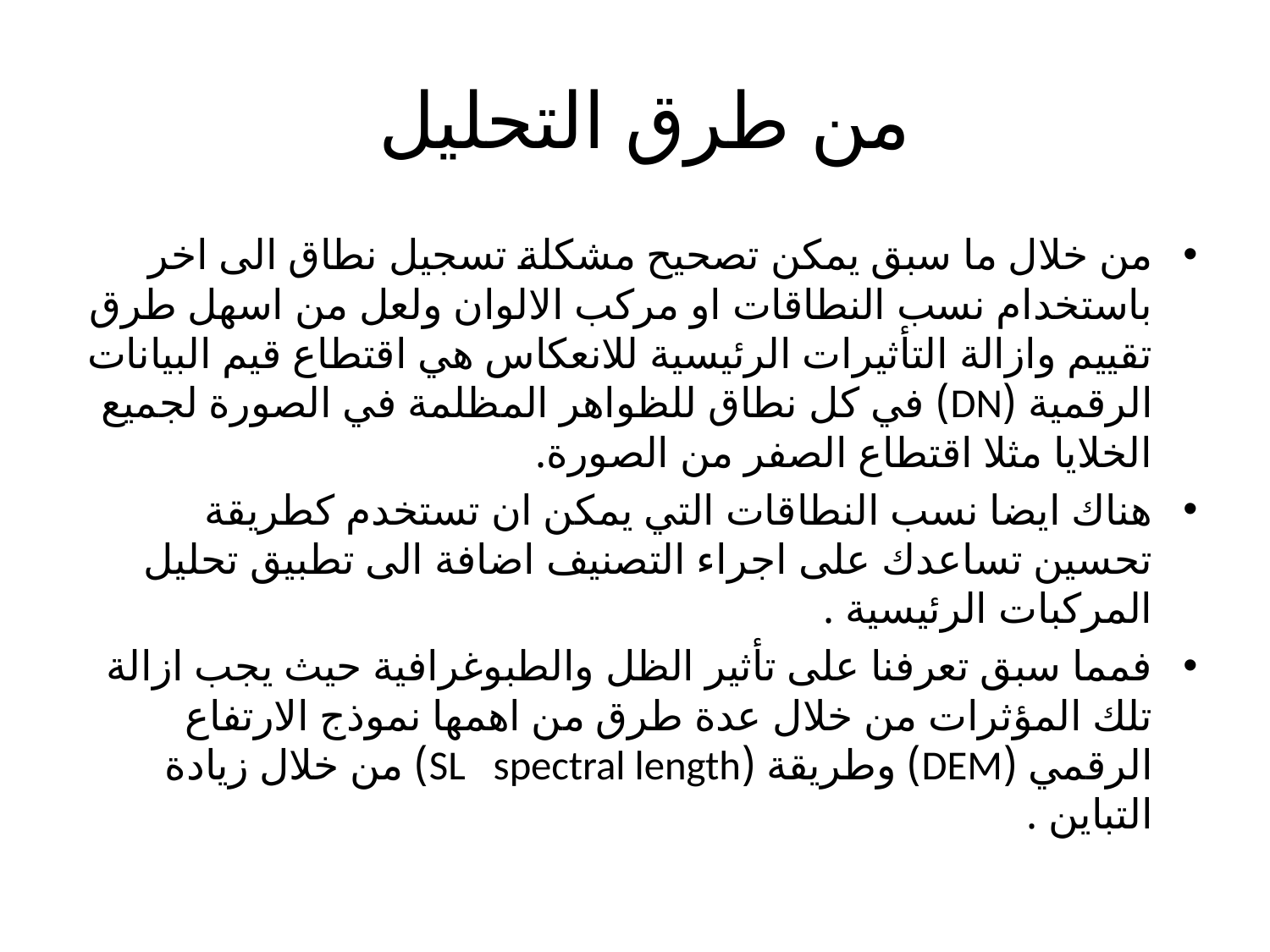

# من طرق التحليل
من خلال ما سبق يمكن تصحيح مشكلة تسجيل نطاق الى اخر باستخدام نسب النطاقات او مركب الالوان ولعل من اسهل طرق تقييم وازالة التأثيرات الرئيسية للانعكاس هي اقتطاع قيم البيانات الرقمية (DN) في كل نطاق للظواهر المظلمة في الصورة لجميع الخلايا مثلا اقتطاع الصفر من الصورة.
هناك ايضا نسب النطاقات التي يمكن ان تستخدم كطريقة تحسين تساعدك على اجراء التصنيف اضافة الى تطبيق تحليل المركبات الرئيسية .
فمما سبق تعرفنا على تأثير الظل والطبوغرافية حيث يجب ازالة تلك المؤثرات من خلال عدة طرق من اهمها نموذج الارتفاع الرقمي (DEM) وطريقة (SL   spectral length) من خلال زيادة التباين .